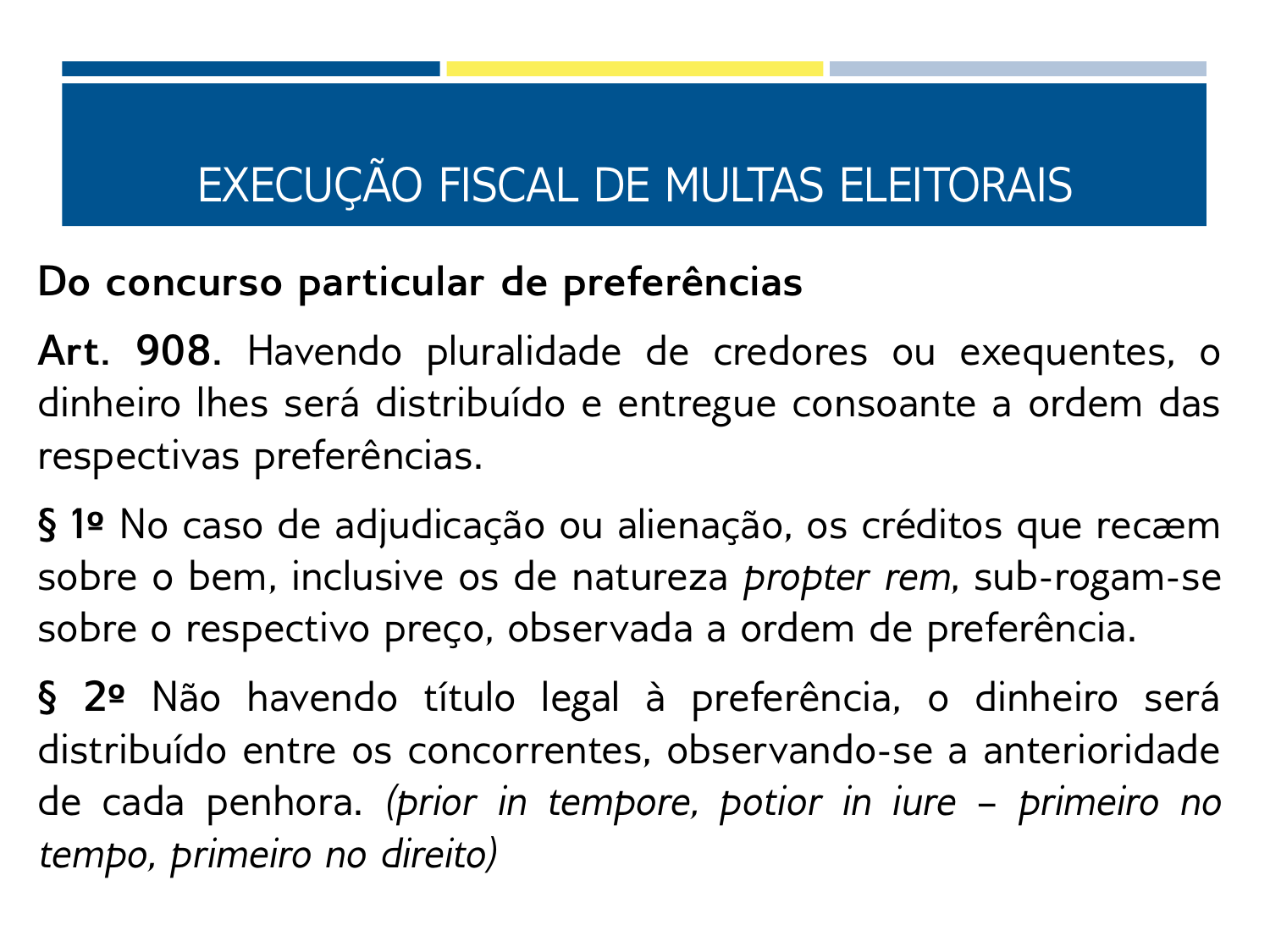

# EXECUÇÃO FISCAL DE MULTAS ELEITORAIS
Do concurso particular de preferências
Art. 908. Havendo pluralidade de credores ou exequentes, o dinheiro lhes será distribuído e entregue consoante a ordem das respectivas preferências.
§ 1º No caso de adjudicação ou alienação, os créditos que recaem sobre o bem, inclusive os de natureza propter rem, sub-rogam-se sobre o respectivo preço, observada a ordem de preferência.
§ 2º Não havendo título legal à preferência, o dinheiro será distribuído entre os concorrentes, observando-se a anterioridade de cada penhora. (prior in tempore, potior in iure – primeiro no tempo, primeiro no direito)